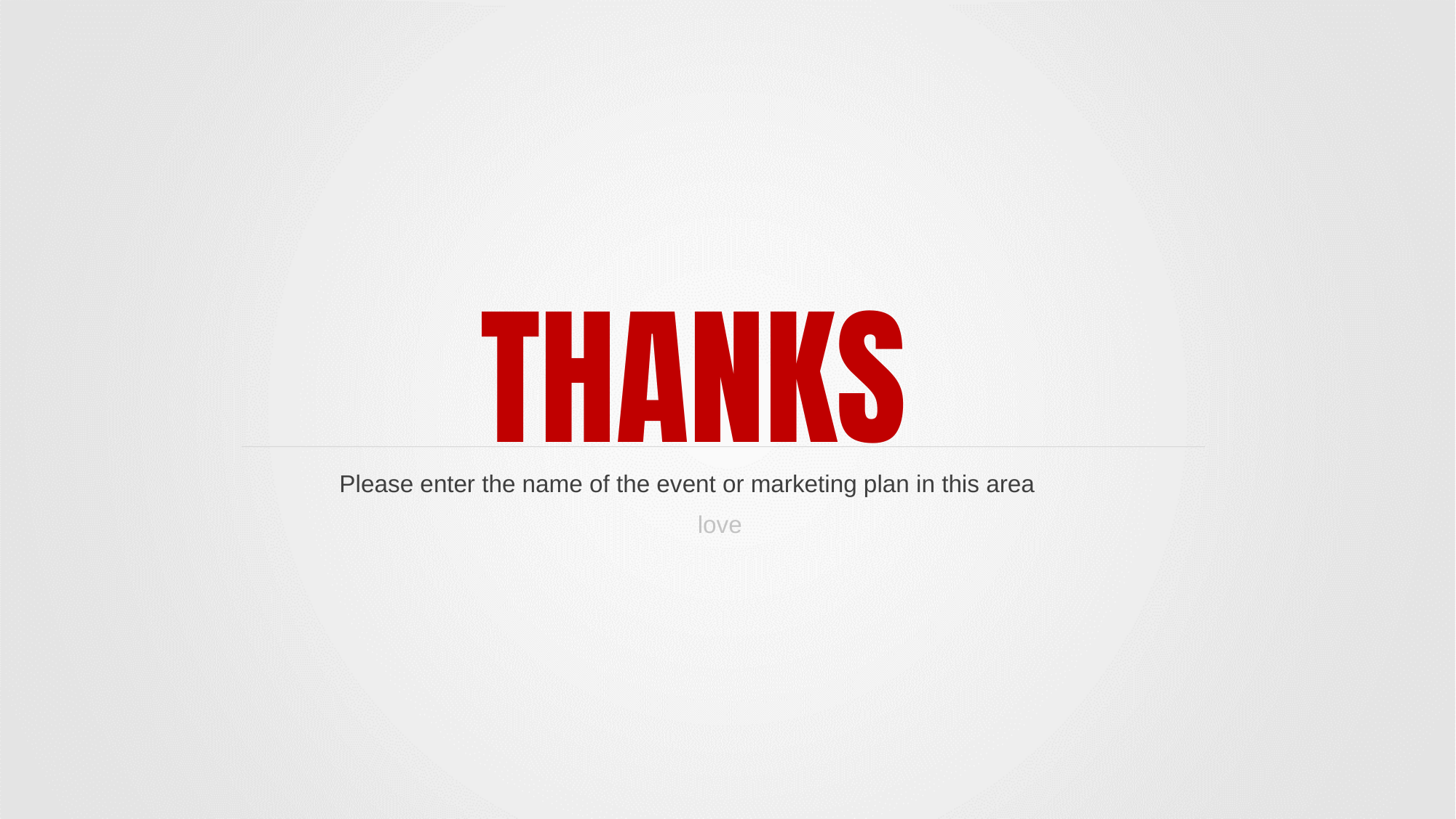

THANKS

Please enter the name of the event or marketing plan in this area
love